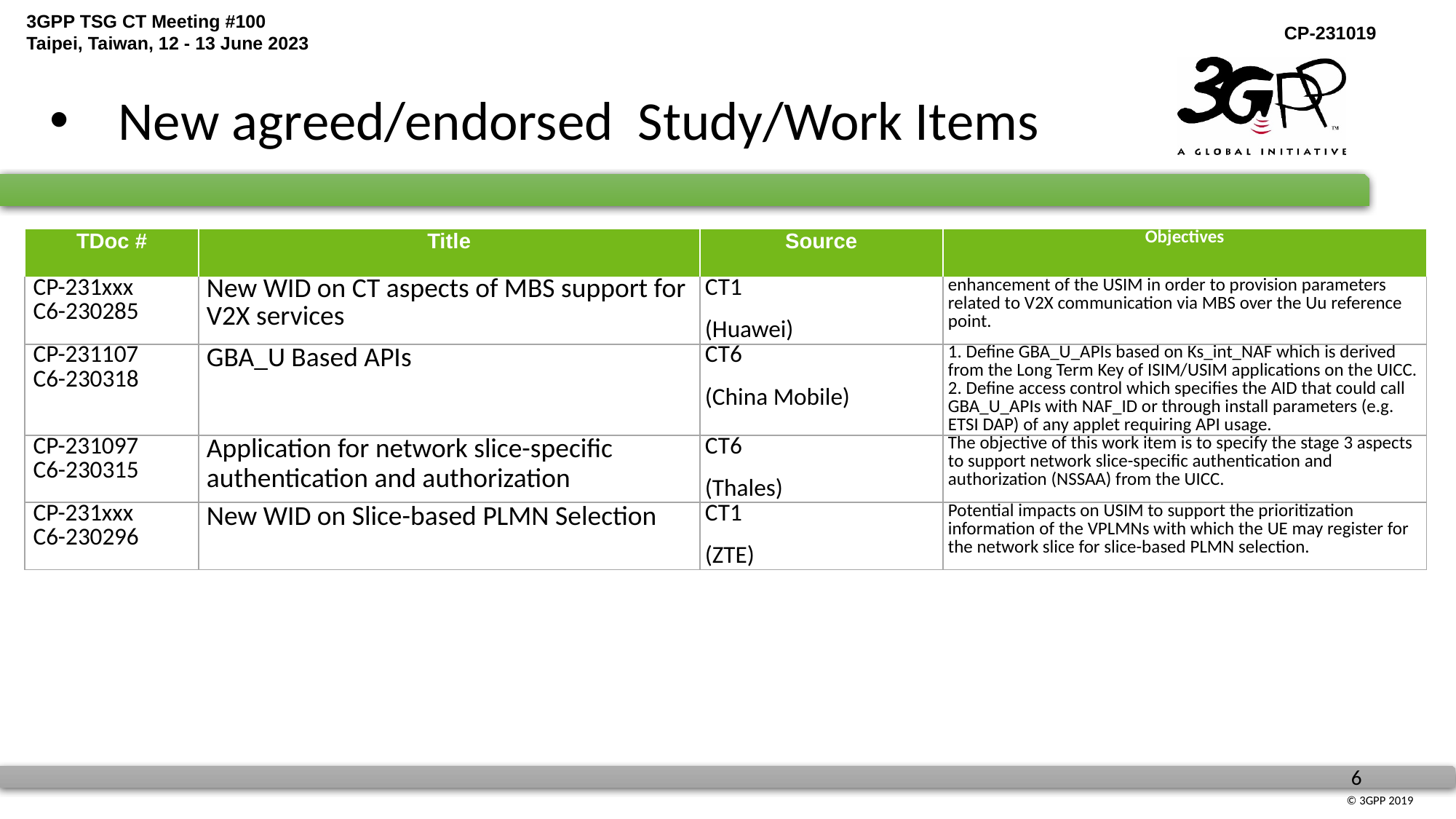

# New agreed/endorsed  Study/Work Items
| TDoc # | Title | Source | Objectives |
| --- | --- | --- | --- |
| CP-231xxx C6-230285 | New WID on CT aspects of MBS support for V2X services | CT1 (Huawei) | enhancement of the USIM in order to provision parameters related to V2X communication via MBS over the Uu reference point. |
| CP-231107 C6-230318 | GBA\_U Based APIs | CT6 (China Mobile) | 1. Define GBA\_U\_APIs based on Ks\_int\_NAF which is derived from the Long Term Key of ISIM/USIM applications on the UICC. 2. Define access control which specifies the AID that could call GBA\_U\_APIs with NAF\_ID or through install parameters (e.g. ETSI DAP) of any applet requiring API usage. |
| CP-231097 C6-230315 | Application for network slice-specific authentication and authorization | CT6 (Thales) | The objective of this work item is to specify the stage 3 aspects to support network slice-specific authentication and authorization (NSSAA) from the UICC. |
| CP-231xxx C6-230296 | New WID on Slice-based PLMN Selection | CT1 (ZTE) | Potential impacts on USIM to support the prioritization information of the VPLMNs with which the UE may register for the network slice for slice-based PLMN selection. |